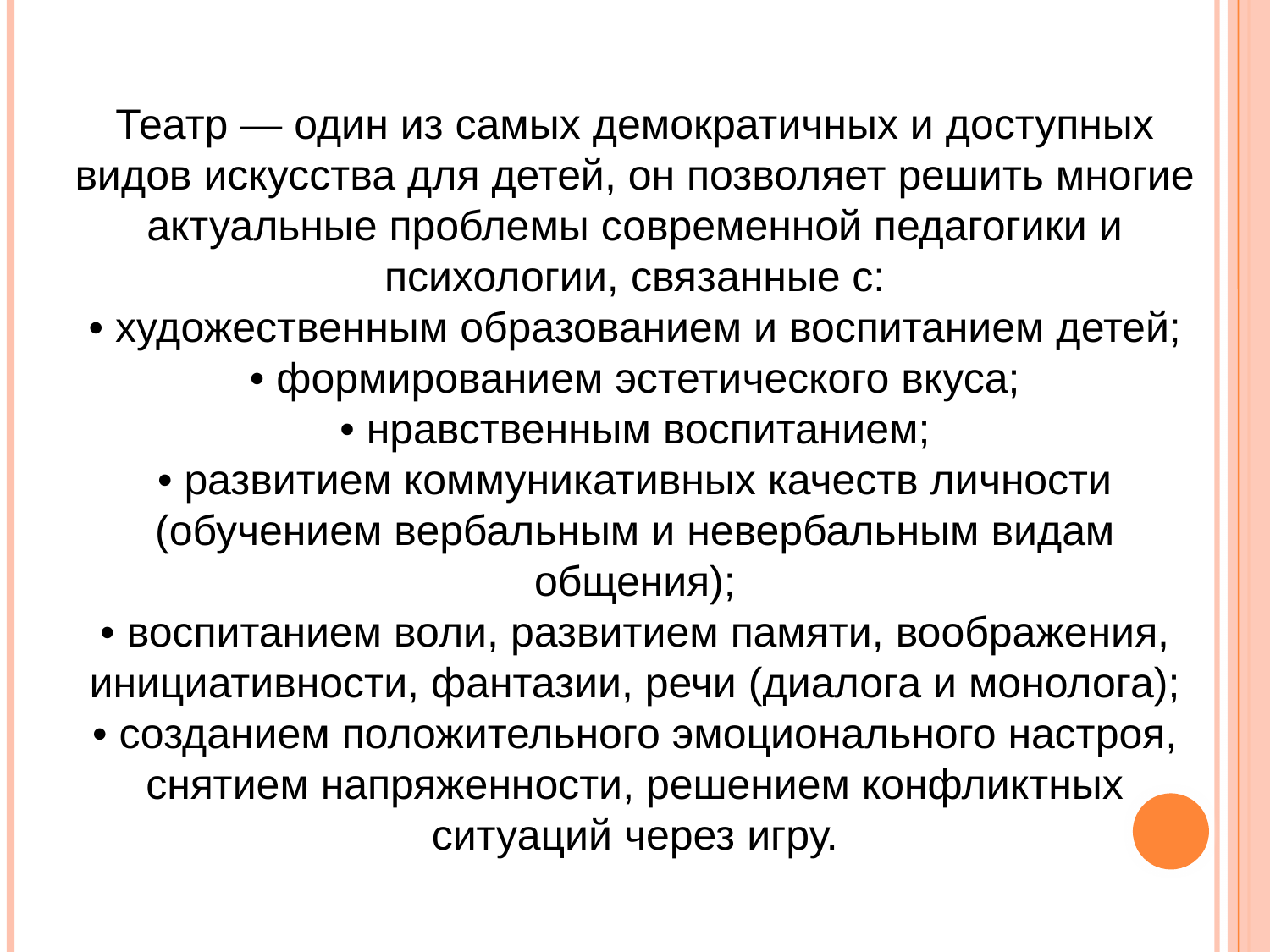

Театр — один из самых демократичных и доступных видов искусства для детей, он позволяет решить многие актуальные проблемы современной педагогики и психологии, связанные с:
• художественным образованием и воспитанием детей;
• формированием эстетического вкуса;
• нравственным воспитанием;
• развитием коммуникативных качеств личности (обучением вербальным и невербальным видам общения);
• воспитанием воли, развитием памяти, воображения, инициативности, фантазии, речи (диалога и монолога);
• созданием положительного эмоционального настроя, снятием напряженности, решением конфликтных ситуаций через игру.